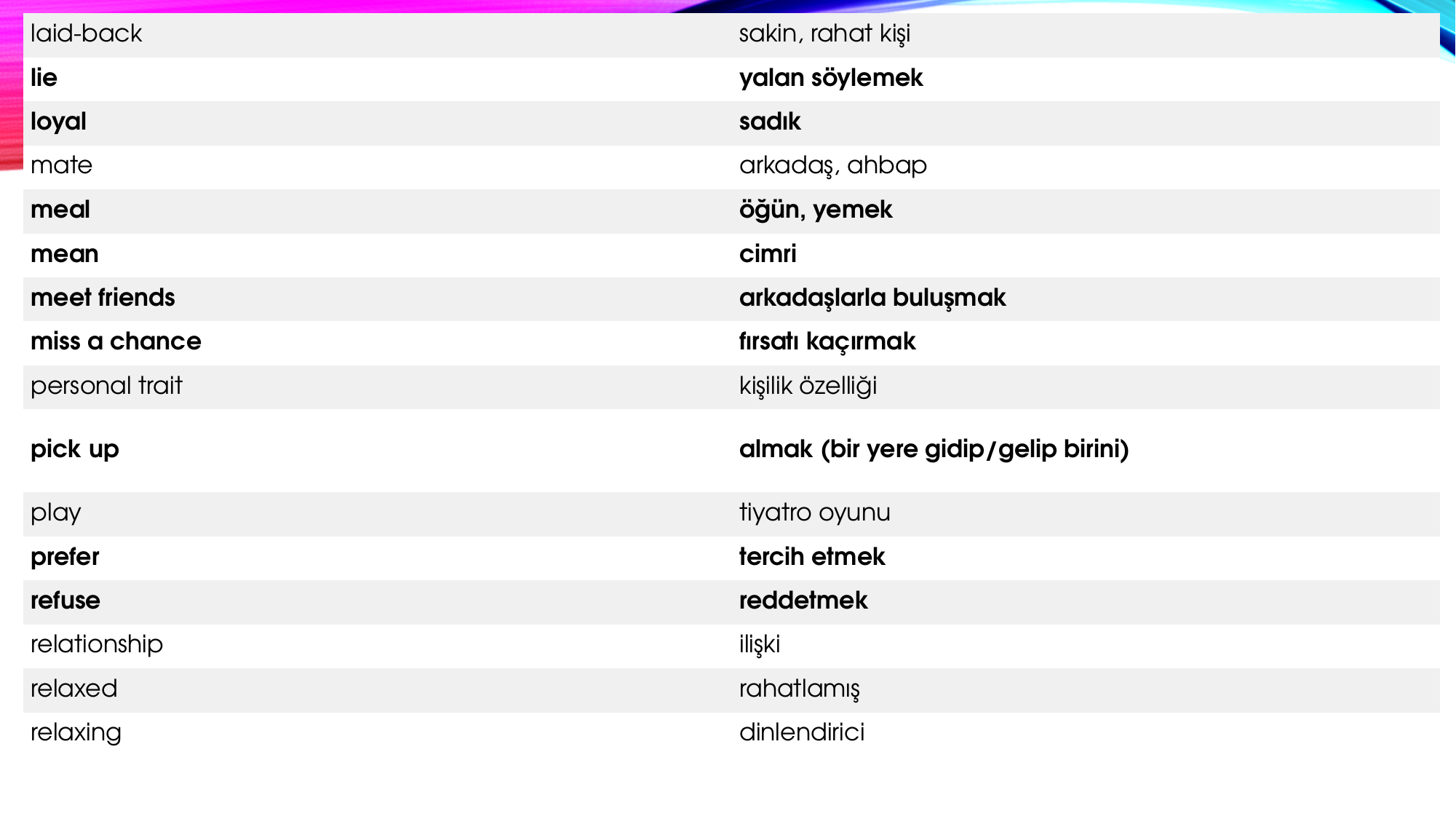

| laid-back | sakin, rahat kişi |
| --- | --- |
| lie | yalan söylemek |
| loyal | sadık |
| mate | arkadaş, ahbap |
| meal | öğün, yemek |
| mean | cimri |
| meet friends | arkadaşlarla buluşmak |
| miss a chance | fırsatı kaçırmak |
| personal trait | kişilik özelliği |
| pick up | almak (bir yere gidip/gelip birini) |
| play | tiyatro oyunu |
| prefer | tercih etmek |
| refuse | reddetmek |
| relationship | ilişki |
| relaxed | rahatlamış |
| relaxing | dinlendirici |